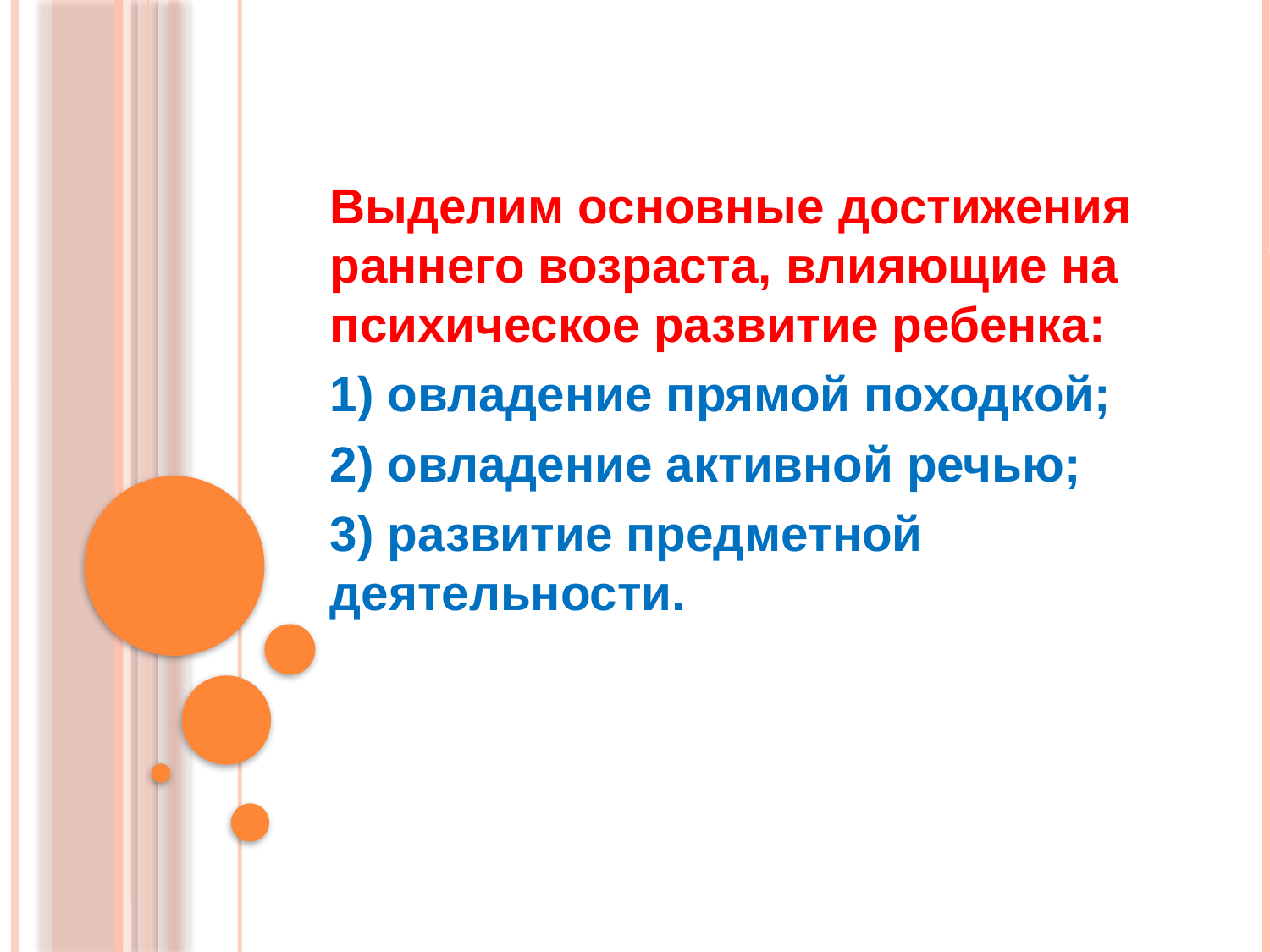

Выделим основные достижения раннего возраста, влияющие на психическое развитие ребенка:
1) овладение прямой походкой;
2) овладение активной речью;
3) развитие предметной деятельности.